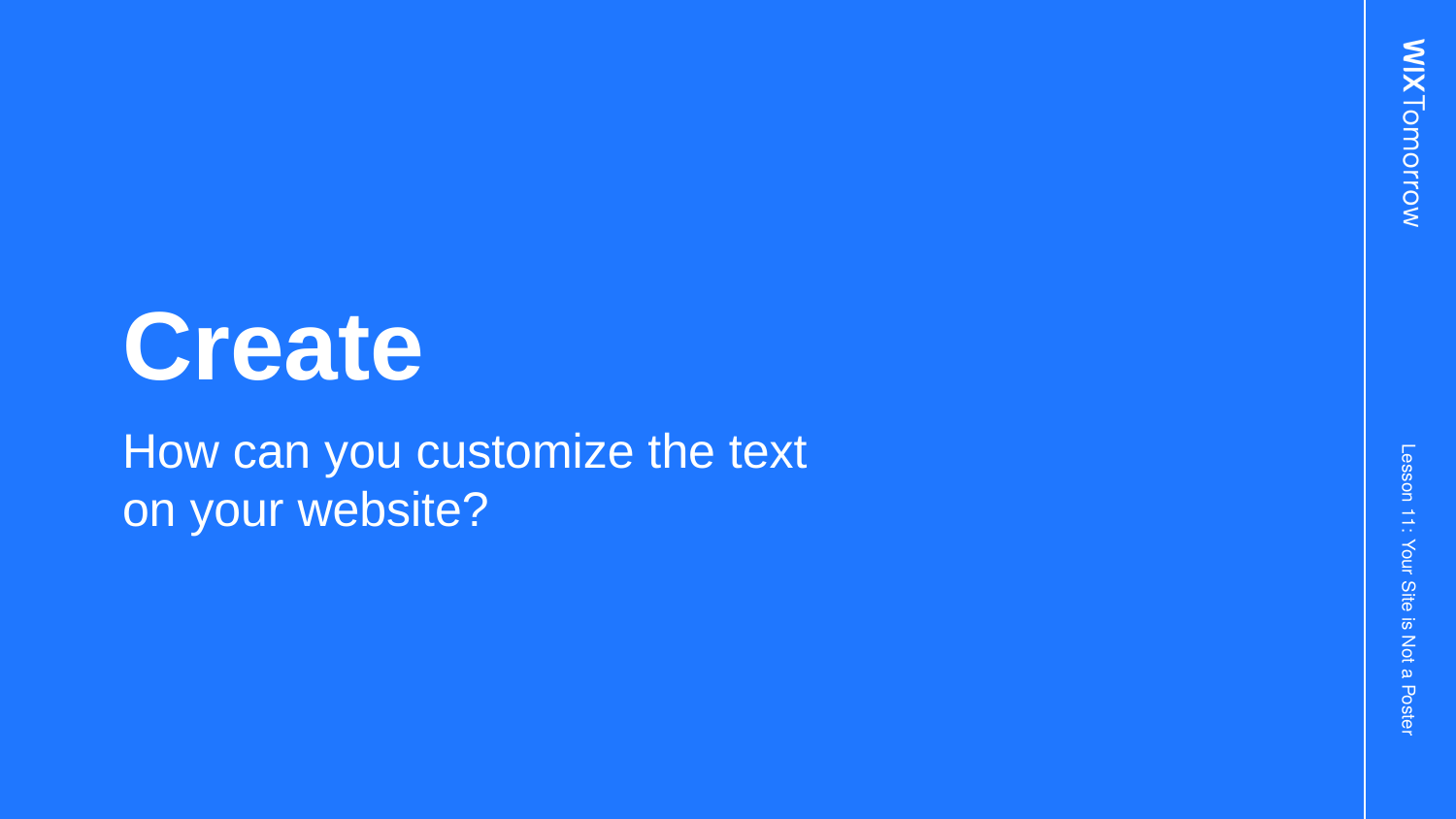

# Create
How can you customize the text on your website?
Lesson 11: Your Site is Not a Poster